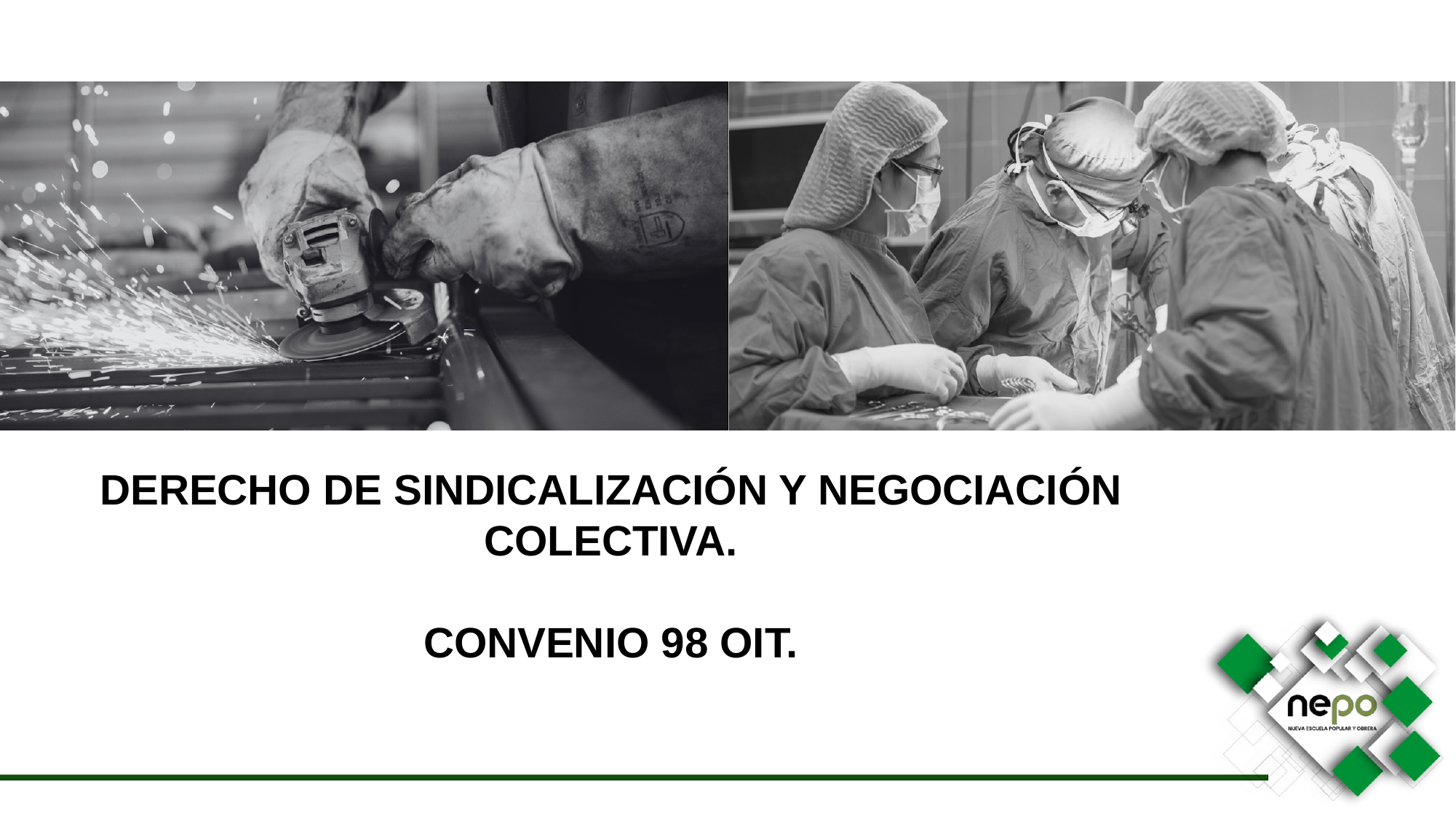

DERECHO DE SINDICALIZACIÓN Y NEGOCIACIÓN COLECTIVA.

CONVENIO 98 OIT.